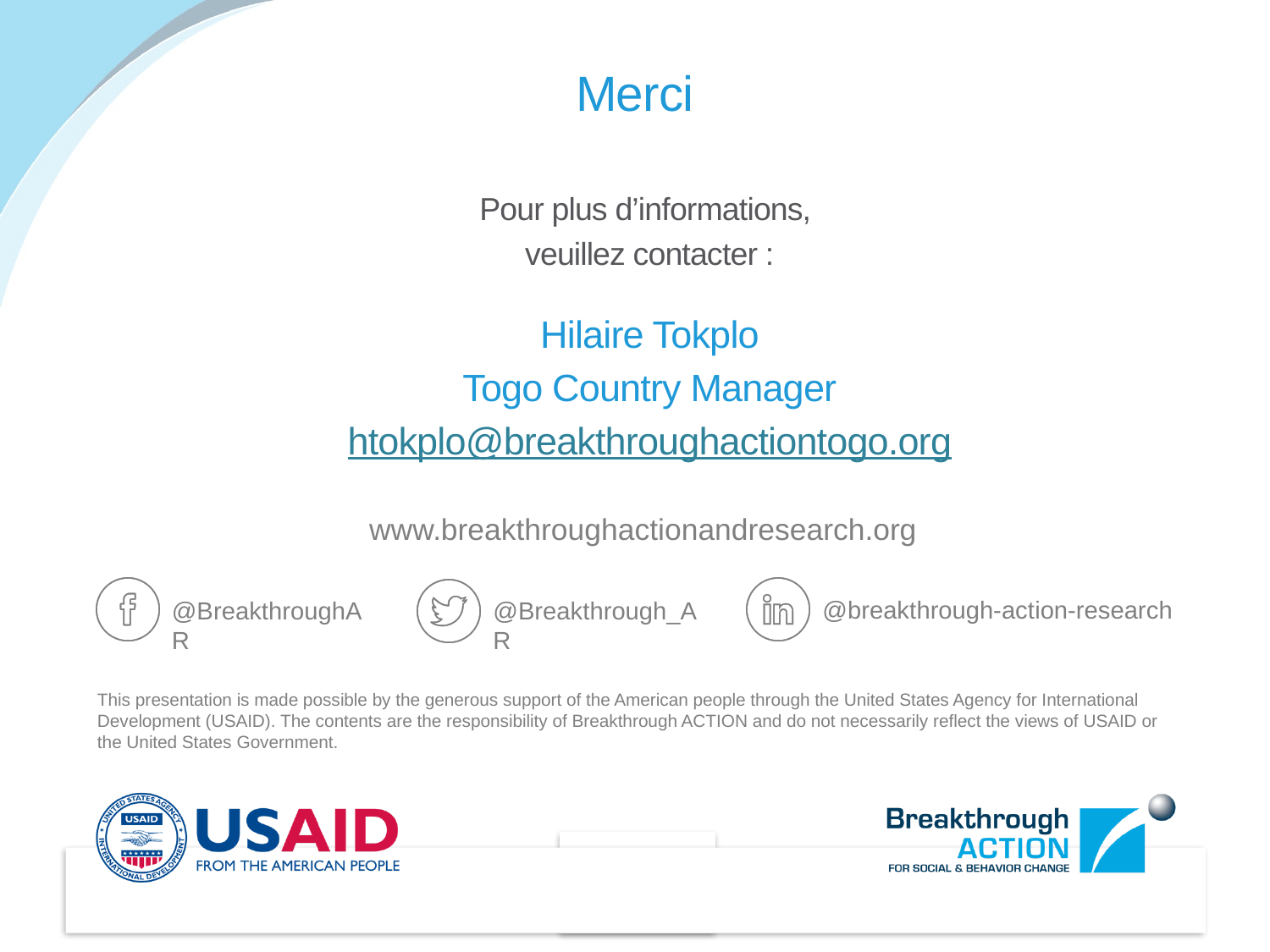

# Merci
Pour plus d’informations,
veuillez contacter :

Hilaire Tokplo
Togo Country Manager
htokplo@breakthroughactiontogo.org